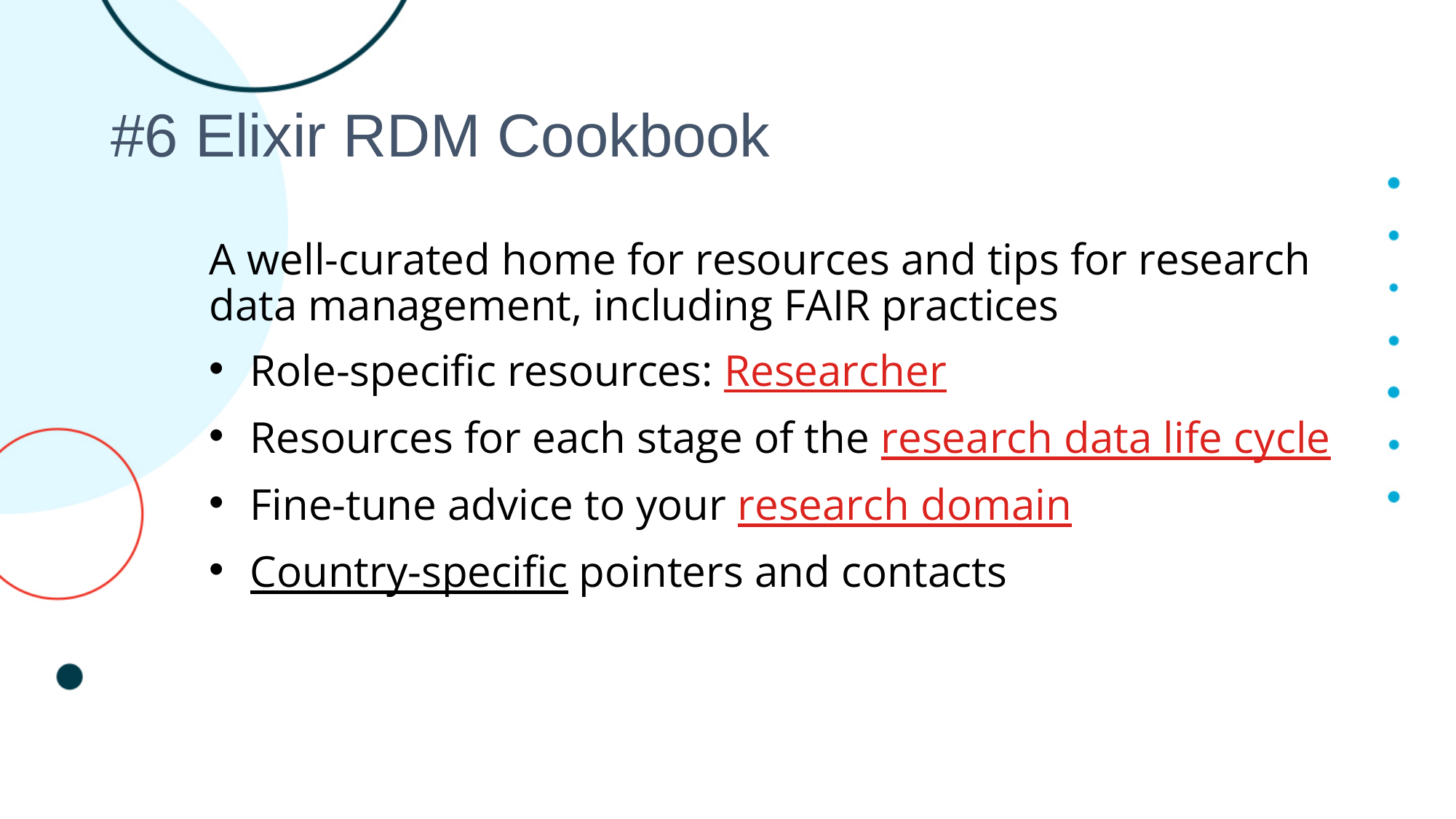

# #6 Elixir RDM Cookbook
A well-curated home for resources and tips for research data management, including FAIR practices
Role-specific resources: Researcher
Resources for each stage of the research data life cycle
Fine-tune advice to your research domain
Country-specific pointers and contacts